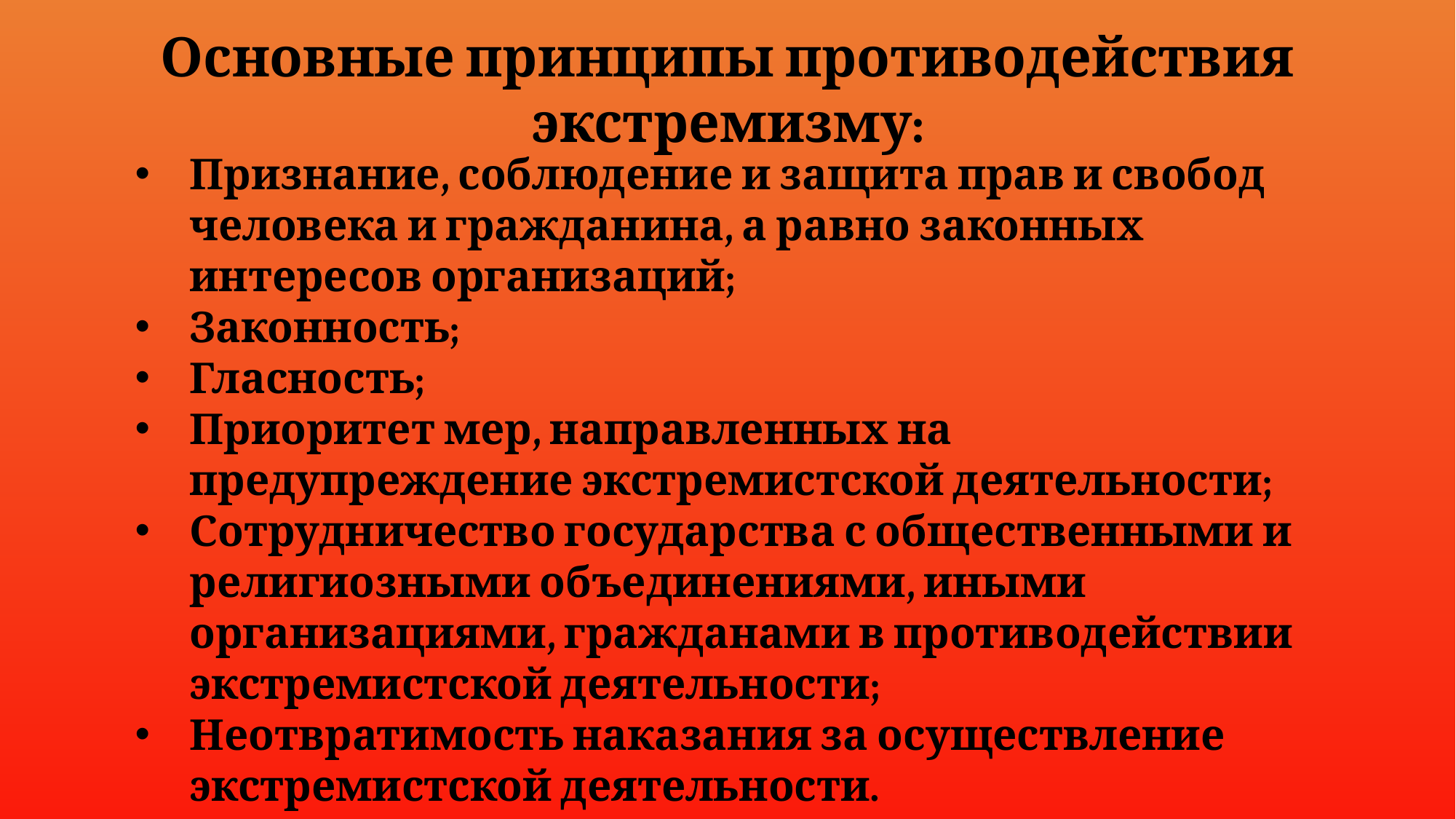

Основные принципы противодействия экстремизму:

Признание, соблюдение и защита прав и свобод человека и гражданина, а равно законных интересов организаций;
Законность;
Гласность;
Приоритет мер, направленных на предупреждение экстремистской деятельности;
Сотрудничество государства с общественными и религиозными объединениями, иными организациями, гражданами в противодействии экстремистской деятельности;
Неотвратимость наказания за осуществление экстремистской деятельности.